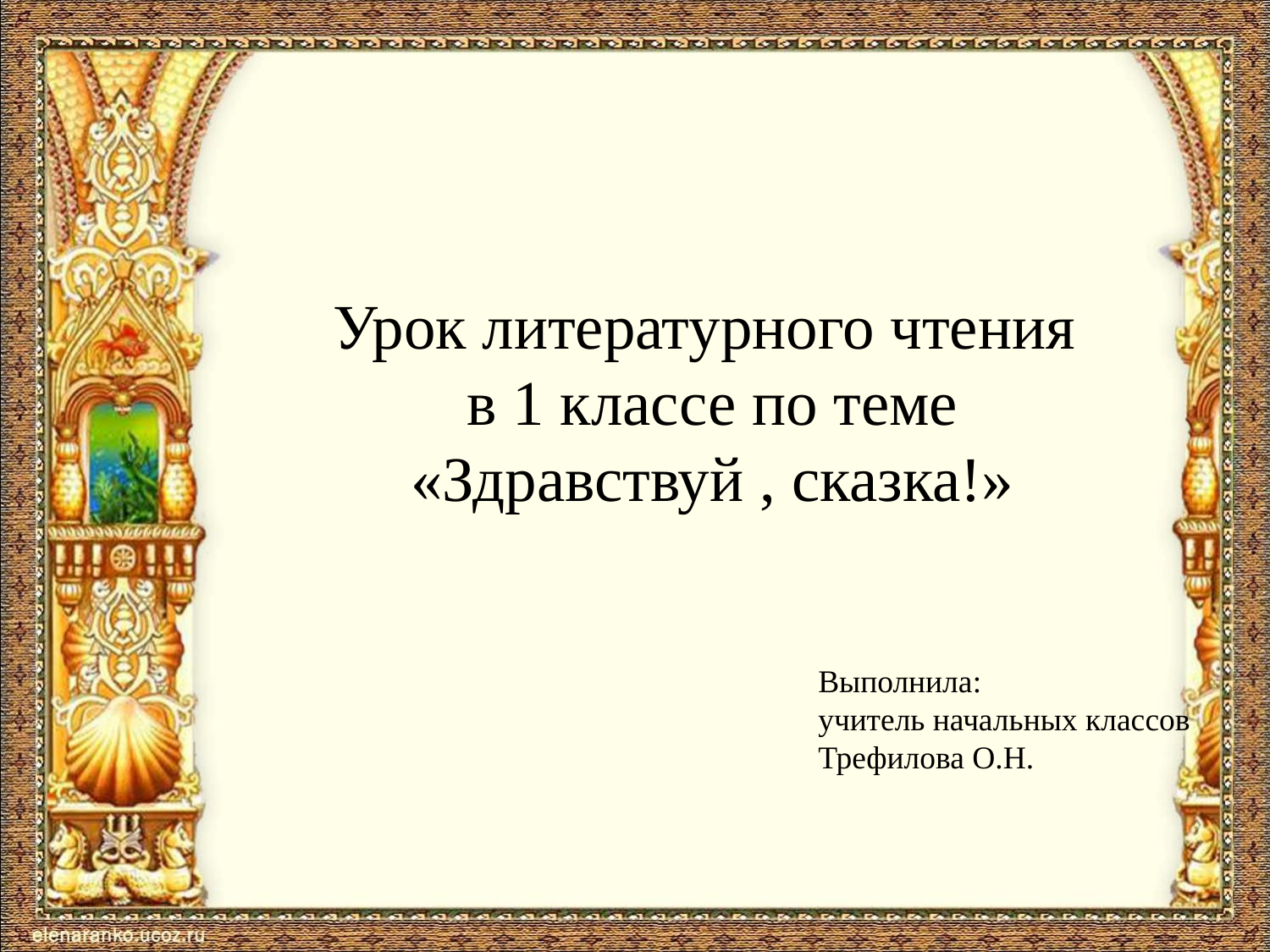

# Урок литературного чтения в 1 классе по теме «Здравствуй , сказка!»
Выполнила:
учитель начальных классов
Трефилова О.Н.